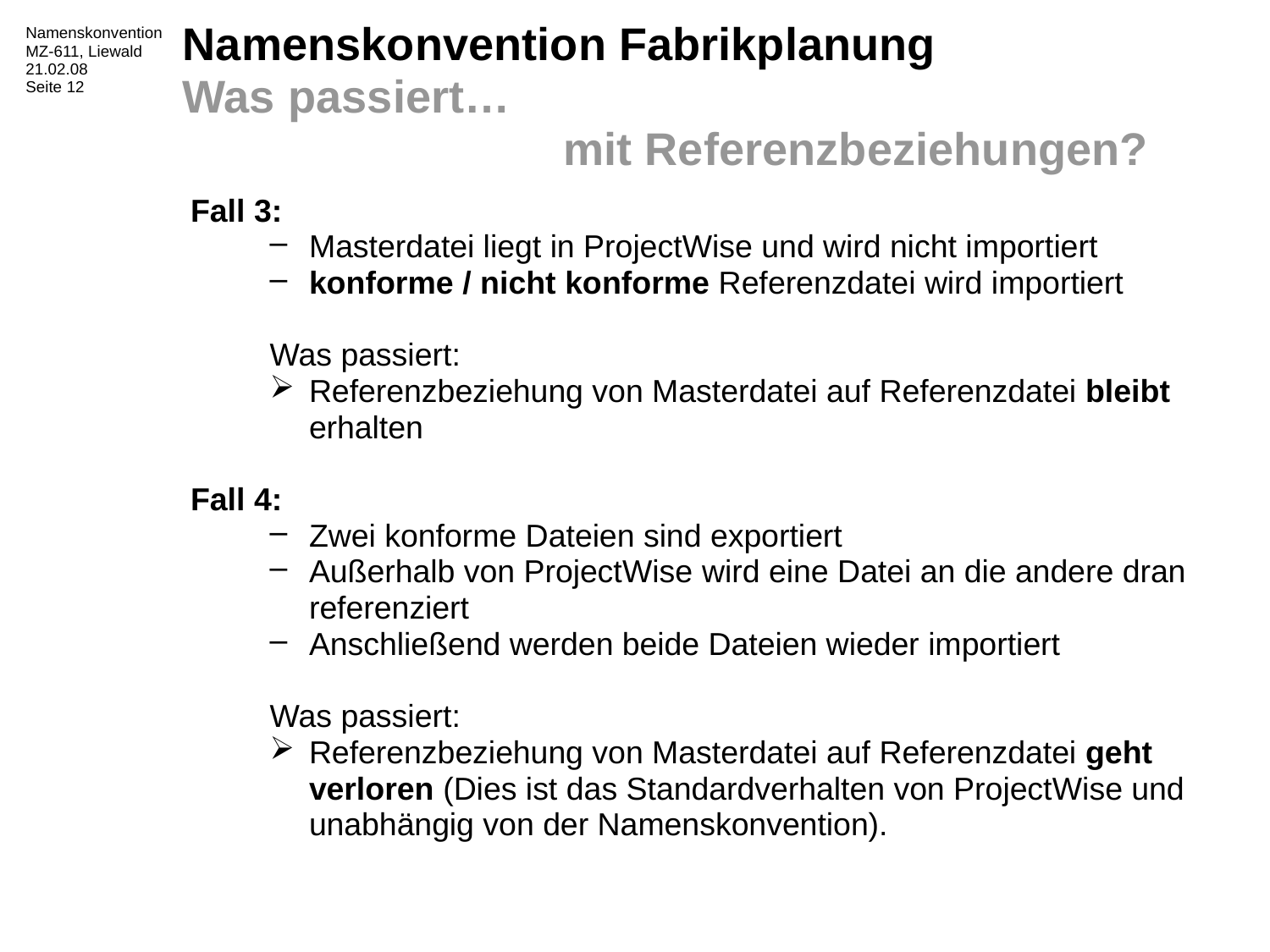

Namenskonvention Fabrikplanung
Was passiert…
			mit Referenzbeziehungen?
Fall 3:
Masterdatei liegt in ProjectWise und wird nicht importiert
konforme / nicht konforme Referenzdatei wird importiert

Was passiert:
Referenzbeziehung von Masterdatei auf Referenzdatei bleibt erhalten

Fall 4:
Zwei konforme Dateien sind exportiert
Außerhalb von ProjectWise wird eine Datei an die andere dran referenziert
Anschließend werden beide Dateien wieder importiert

Was passiert:
Referenzbeziehung von Masterdatei auf Referenzdatei geht verloren (Dies ist das Standardverhalten von ProjectWise und unabhängig von der Namenskonvention).